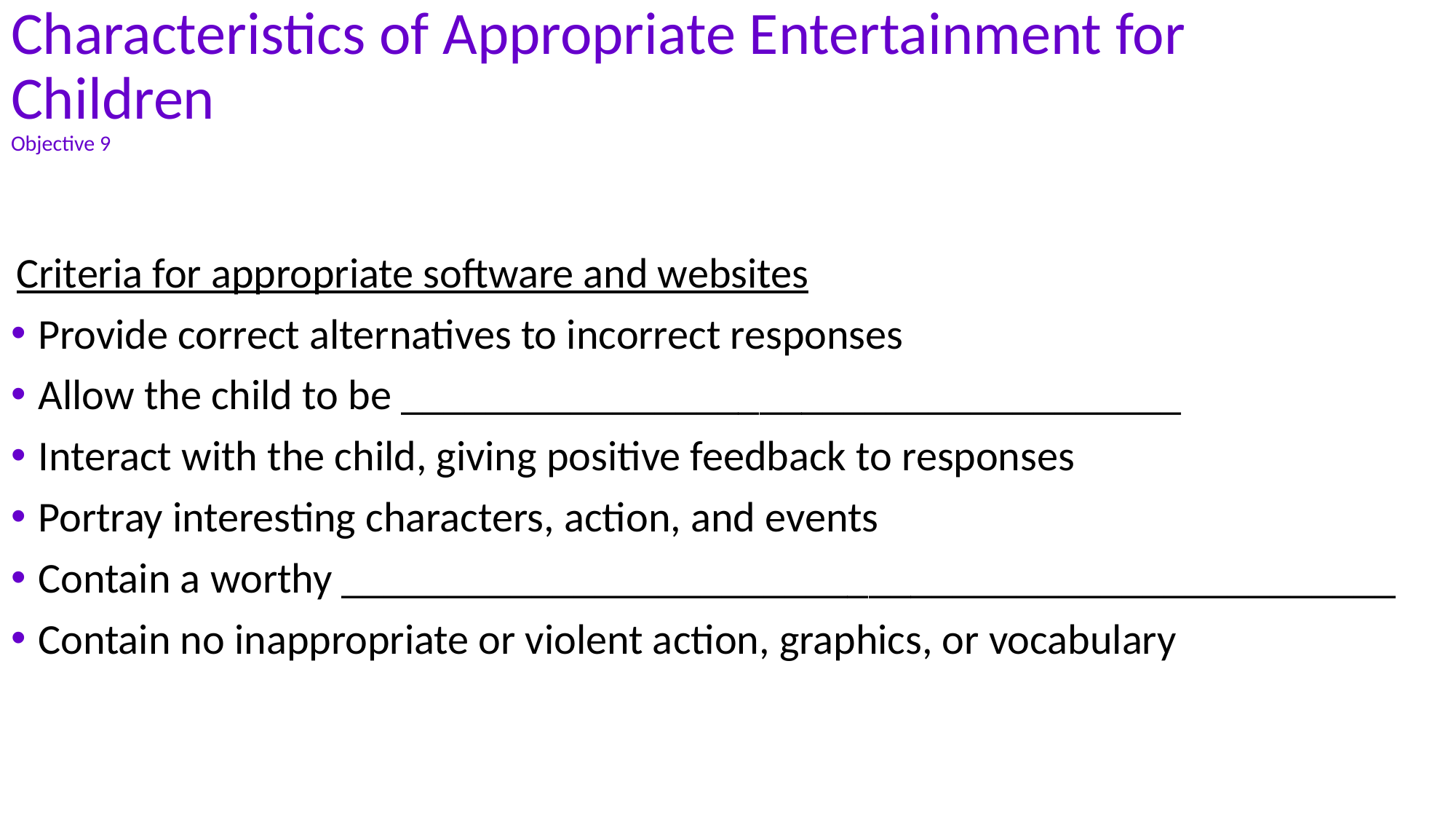

# Characteristics of Appropriate Entertainment for Children Objective 9
Criteria for appropriate software and websites
Provide correct alternatives to incorrect responses
Allow the child to be _____________________________________
Interact with the child, giving positive feedback to responses
Portray interesting characters, action, and events
Contain a worthy __________________________________________________
Contain no inappropriate or violent action, graphics, or vocabulary